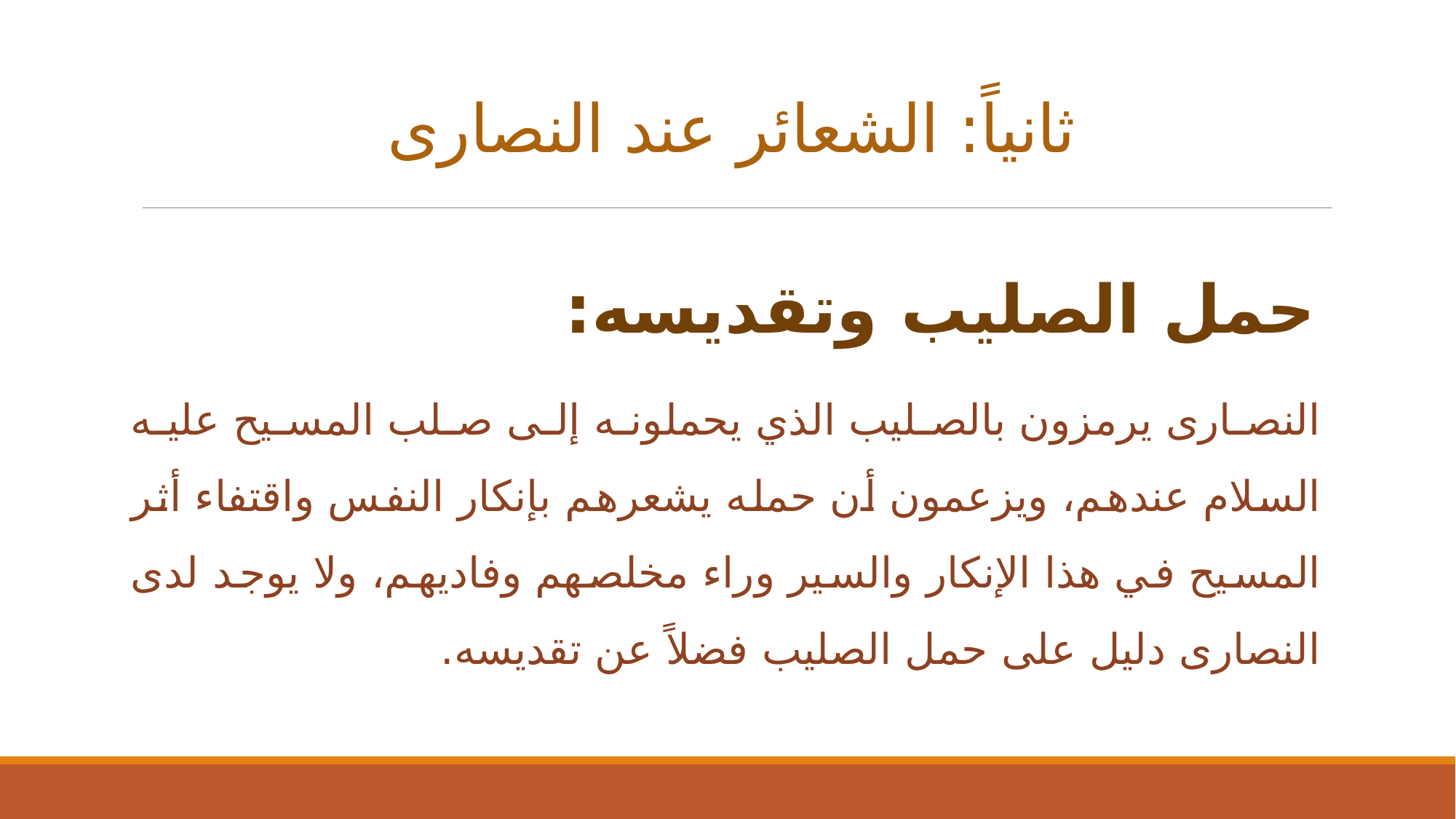

ثانياً: الشعائر عند النصارى
حمل الصليب وتقديسه:
النصارى يرمزون بالصليب الذي يحملونه إلى صلب المسيح عليه السلام عندهم، ويزعمون أن حمله يشعرهم بإنكار النفس واقتفاء أثر المسيح في هذا الإنكار والسير وراء مخلصهم وفاديهم، ولا يوجد لدى النصارى دليل على حمل الصليب فضلاً عن تقديسه.